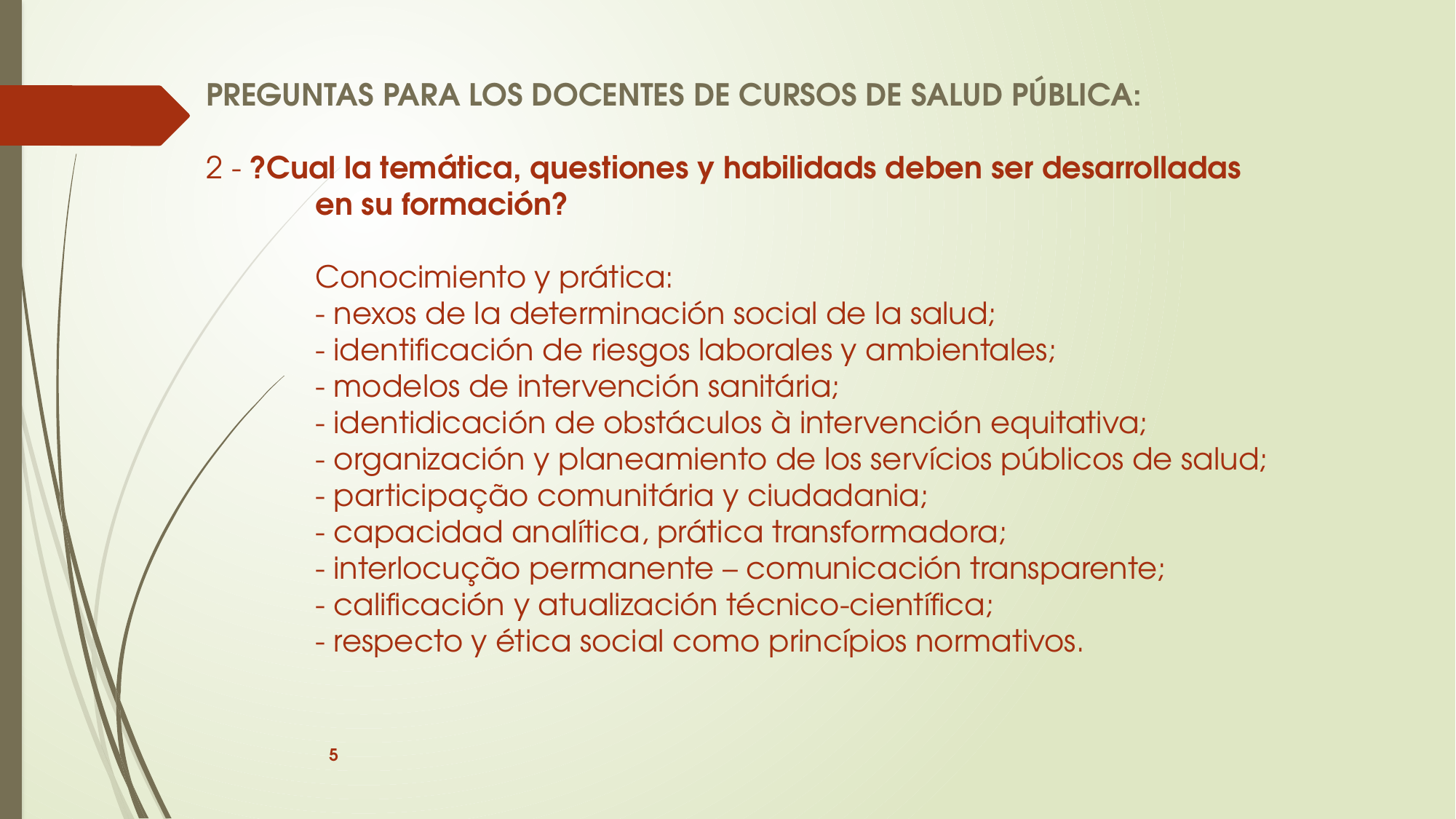

PREGUNTAS PARA LOS DOCENTES DE CURSOS DE SALUD PÚBLICA:

2 - ?Cual la temática, questiones y habilidads deben ser desarrolladas
	en su formación?

	Conocimiento y prática:
	- nexos de la determinación social de la salud;
	- identificación de riesgos laborales y ambientales;
	- modelos de intervención sanitária;
	- identidicación de obstáculos à intervención equitativa;
	- organización y planeamiento de los servícios públicos de salud;
	- participação comunitária y ciudadania;
	- capacidad analítica, prática transformadora;
	- interlocução permanente – comunicación transparente;
	- calificación y atualización técnico-científica;
	- respecto y ética social como princípios normativos.
5